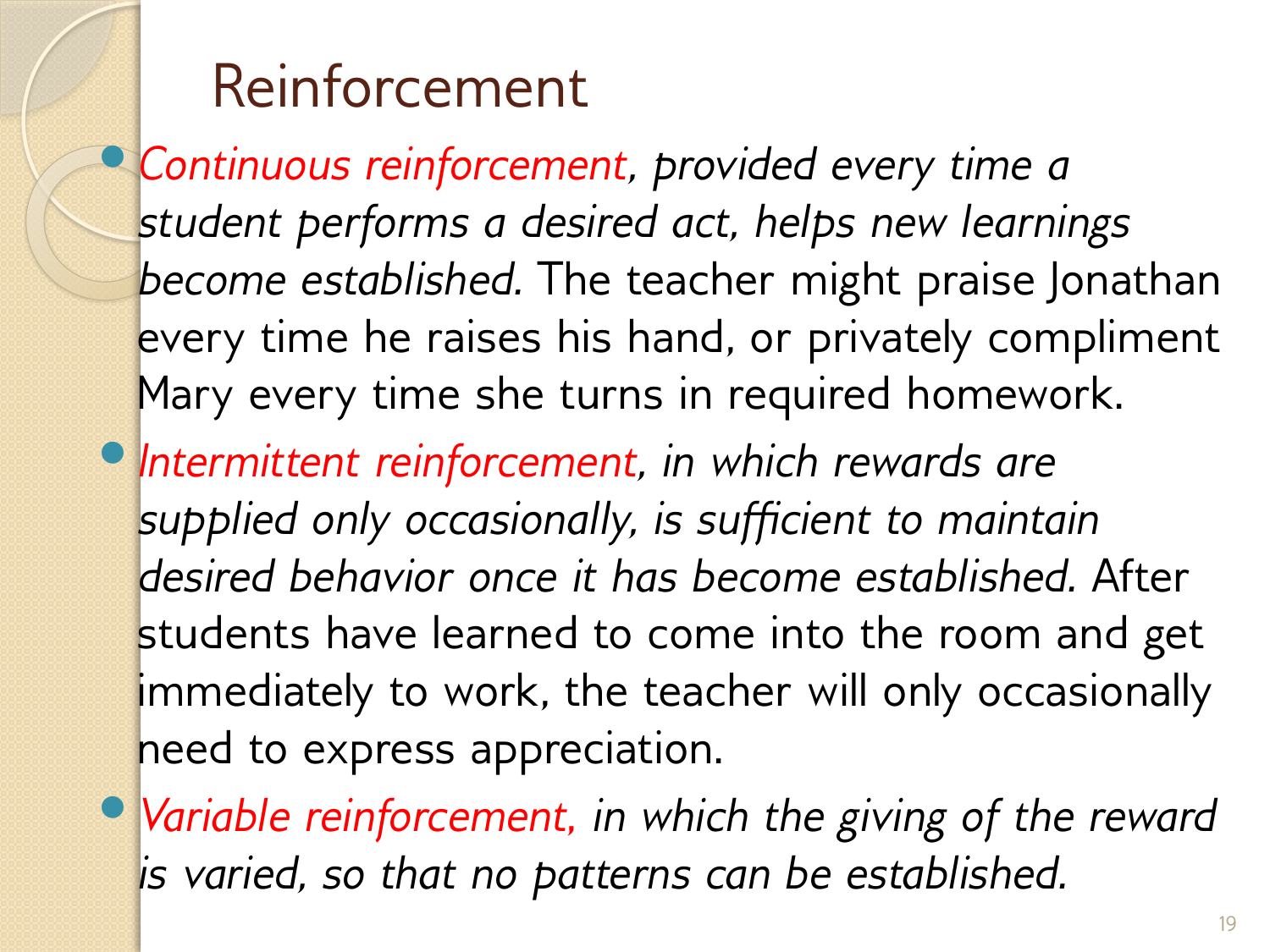

# Reinforcement
Continuous reinforcement, provided every time a student performs a desired act, helps new learnings become established. The teacher might praise Jonathan every time he raises his hand, or privately compliment Mary every time she turns in required homework.
Intermittent reinforcement, in which rewards are supplied only occasionally, is sufficient to maintain desired behavior once it has become established. After students have learned to come into the room and get immediately to work, the teacher will only occasionally need to express appreciation.
Variable reinforcement, in which the giving of the reward is varied, so that no patterns can be established.

19